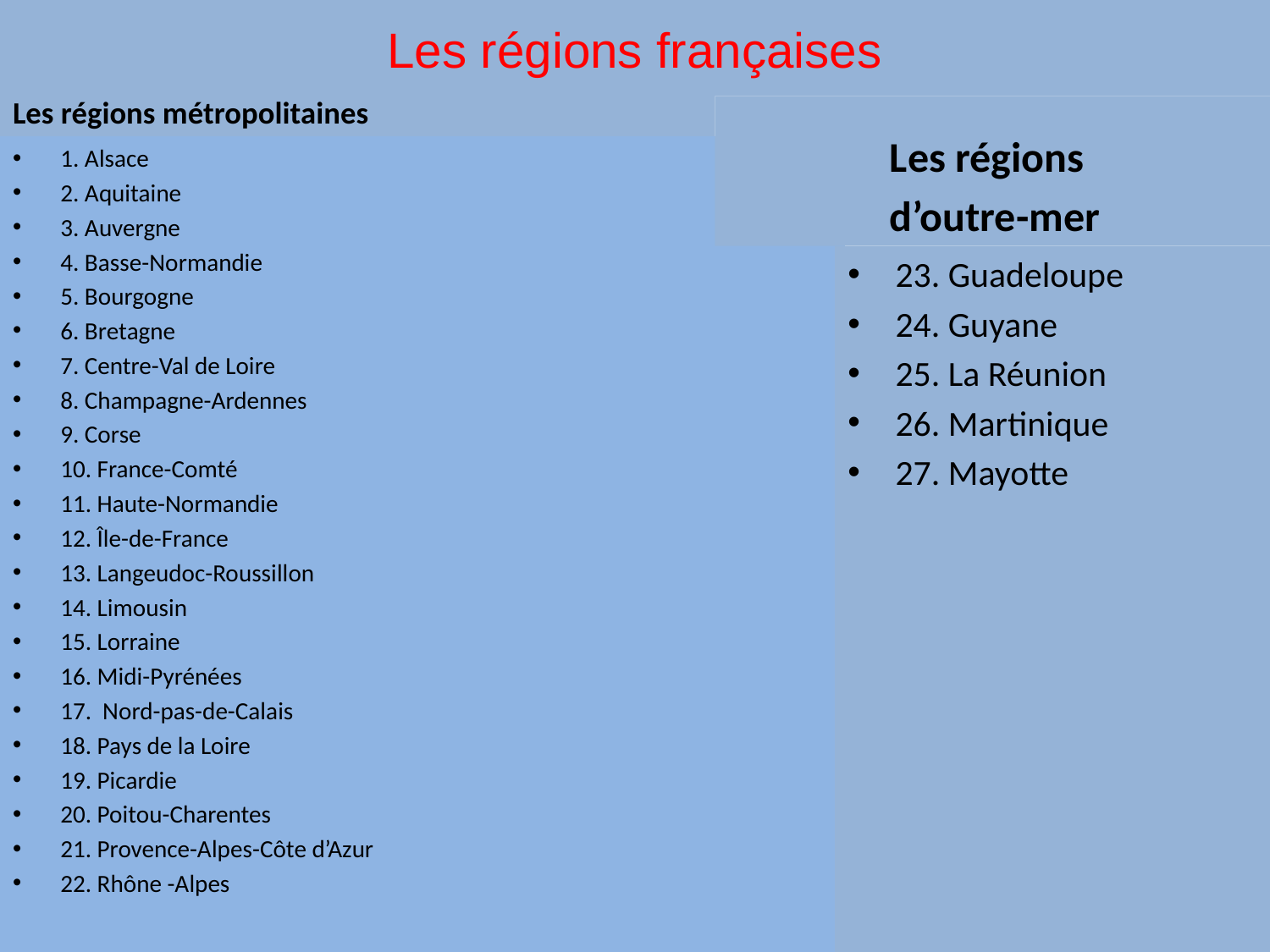

# Les régions françaises
Les régions métropolitaines
                 Les régions
                 d’outre-mer
1. Alsace
2. Aquitaine
3. Auvergne
4. Basse-Normandie
5. Bourgogne
6. Bretagne
7. Centre-Val de Loire
8. Champagne-Ardennes
9. Corse
10. France-Comté
11. Haute-Normandie
12. Île-de-France
13. Langeudoc-Roussillon
14. Limousin
15. Lorraine
16. Midi-Pyrénées
17.  Nord-pas-de-Calais
18. Pays de la Loire
19. Picardie
20. Poitou-Charentes
21. Provence-Alpes-Côte d’Azur
22. Rhône -Alpes
23. Guadeloupe
24. Guyane
25. La Réunion
26. Martinique
27. Mayotte
Activationtfa.Silvia.Lobertini
14